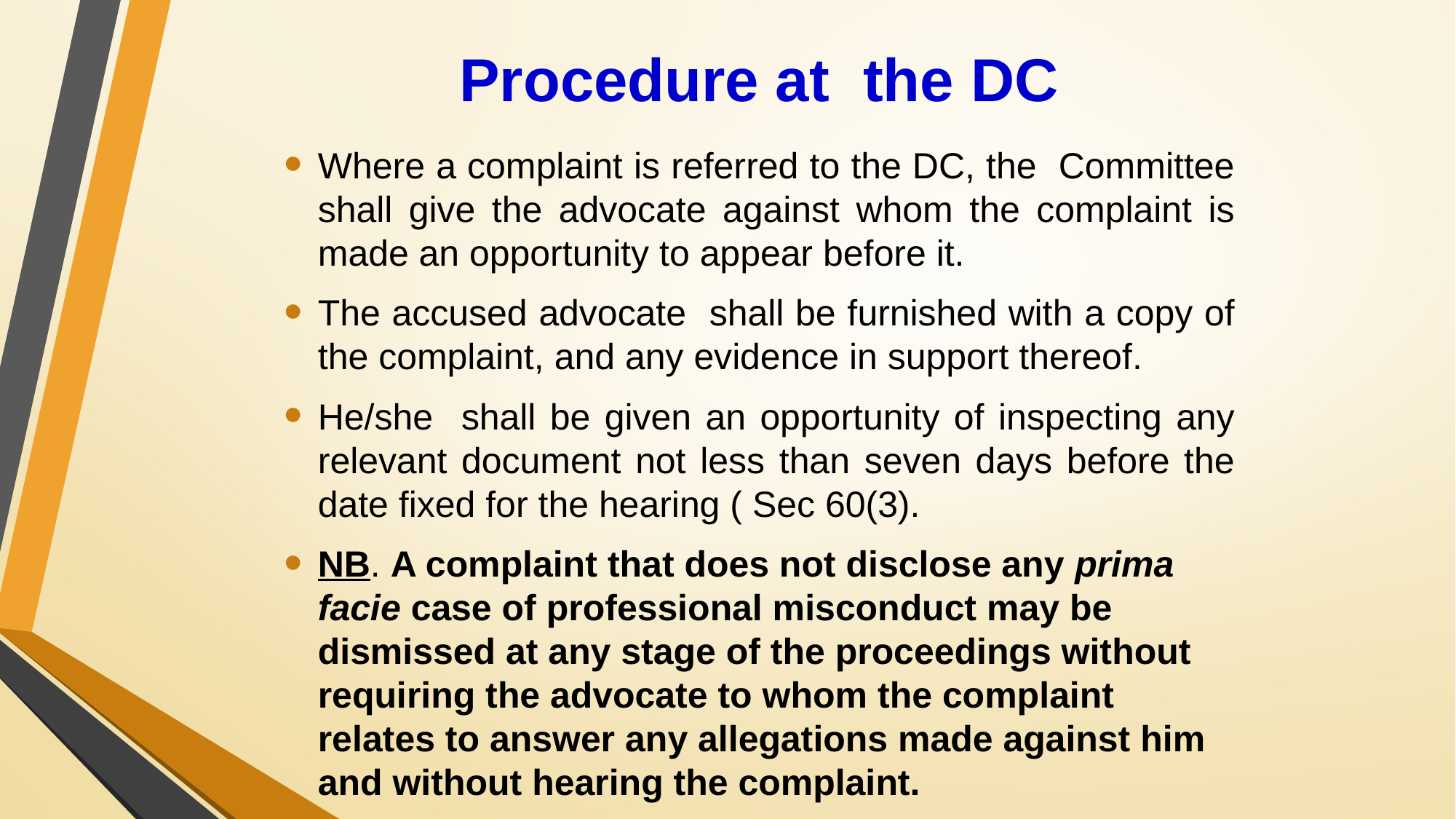

# Procedure at  the DC
Where a complaint is referred to the DC, the  Committee shall give the advocate against whom the complaint is made an opportunity to appear before it.
The accused advocate  shall be furnished with a copy of the complaint, and any evidence in support thereof.
He/she  shall be given an opportunity of inspecting any relevant document not less than seven days before the date fixed for the hearing ( Sec 60(3).
NB. A complaint that does not disclose any prima facie case of professional misconduct may be dismissed at any stage of the proceedings without requiring the advocate to whom the complaint relates to answer any allegations made against him and without hearing the complaint.